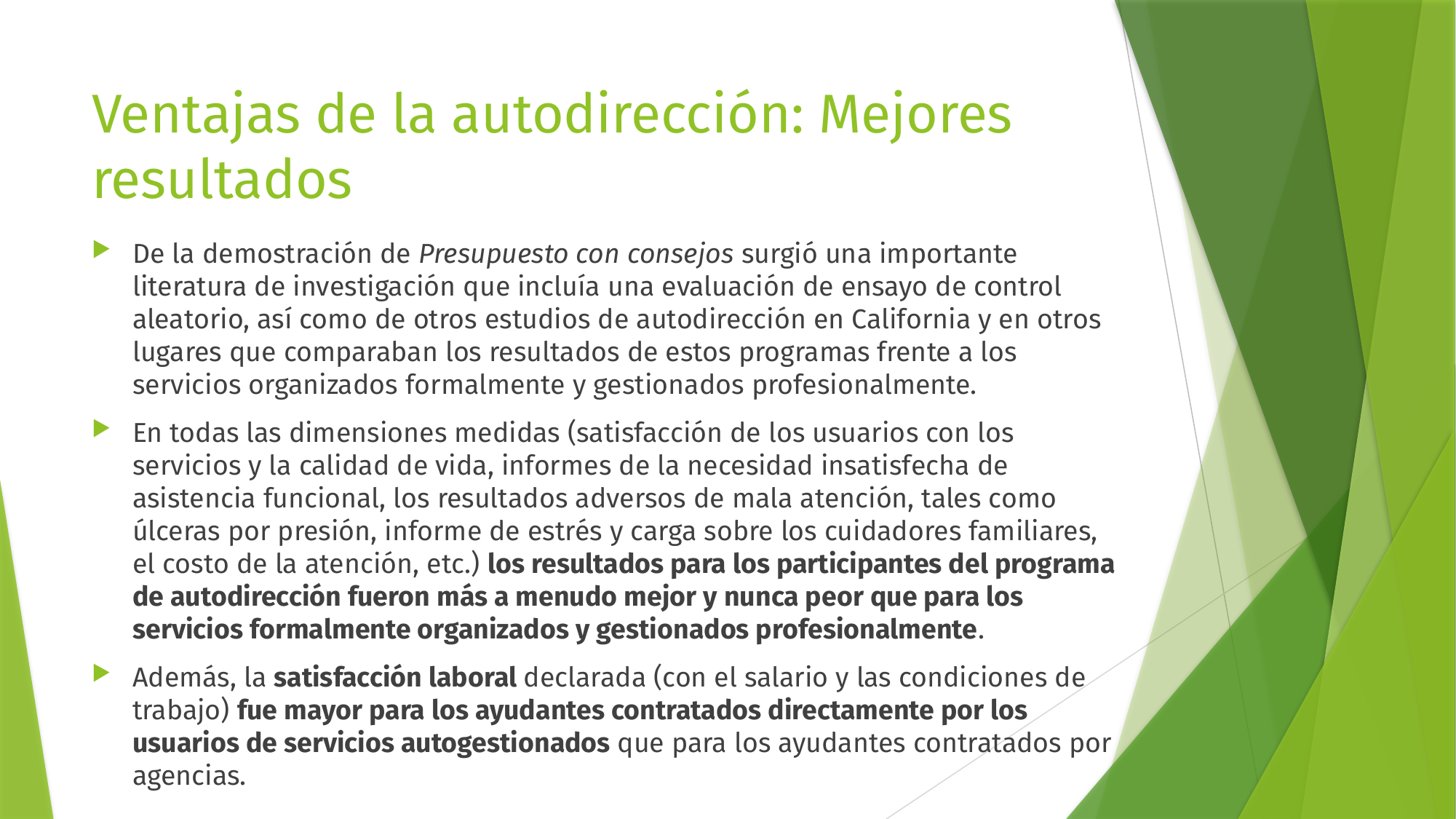

# Ventajas de la autodirección: Mejores resultados
De la demostración de Presupuesto con consejos surgió una importante literatura de investigación que incluía una evaluación de ensayo de control aleatorio, así como de otros estudios de autodirección en California y en otros lugares que comparaban los resultados de estos programas frente a los servicios organizados formalmente y gestionados profesionalmente.
En todas las dimensiones medidas (satisfacción de los usuarios con los servicios y la calidad de vida, informes de la necesidad insatisfecha de asistencia funcional, los resultados adversos de mala atención, tales como úlceras por presión, informe de estrés y carga sobre los cuidadores familiares, el costo de la atención, etc.) los resultados para los participantes del programa de autodirección fueron más a menudo mejor y nunca peor que para los servicios formalmente organizados y gestionados profesionalmente.
Además, la satisfacción laboral declarada (con el salario y las condiciones de trabajo) fue mayor para los ayudantes contratados directamente por los usuarios de servicios autogestionados que para los ayudantes contratados por agencias.